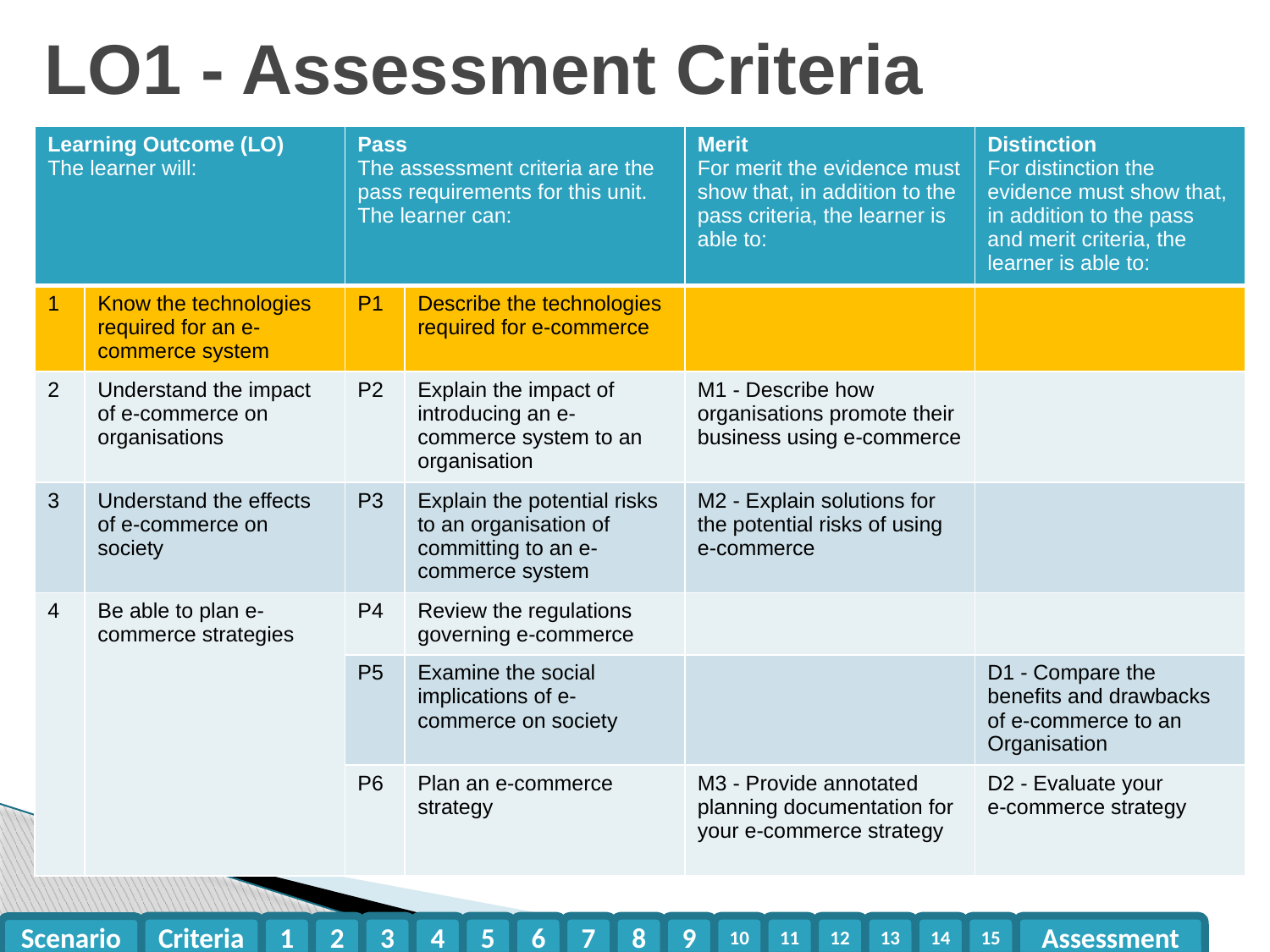

# LO1 - Assessment Criteria
| Learning Outcome (LO) The learner will: |  | Pass The assessment criteria are the pass requirements for this unit. The learner can: |  | Merit For merit the evidence must show that, in addition to the pass criteria, the learner is able to: | Distinction For distinction the evidence must show that, in addition to the pass and merit criteria, the learner is able to: |
| --- | --- | --- | --- | --- | --- |
| 1 | Know the technologies required for an e-commerce system | P1 | Describe the technologies required for e-commerce |  |  |
| 2 | Understand the impact of e-commerce on organisations | P2 | Explain the impact of introducing an e-commerce system to an organisation | M1 - Describe how organisations promote their business using e-commerce |  |
| 3 | Understand the effects of e-commerce on society | P3 | Explain the potential risks to an organisation of committing to an e-commerce system | M2 - Explain solutions for the potential risks of using e-commerce |  |
| 4 | Be able to plan e-commerce strategies | P4 | Review the regulations governing e-commerce |  |  |
|  |  | P5 | Examine the social implications of e-commerce on society |  | D1 - Compare the benefits and drawbacks of e-commerce to an Organisation |
|  |  | P6 | Plan an e-commerce strategy | M3 - Provide annotated planning documentation for your e-commerce strategy | D2 - Evaluate your e-commerce strategy |